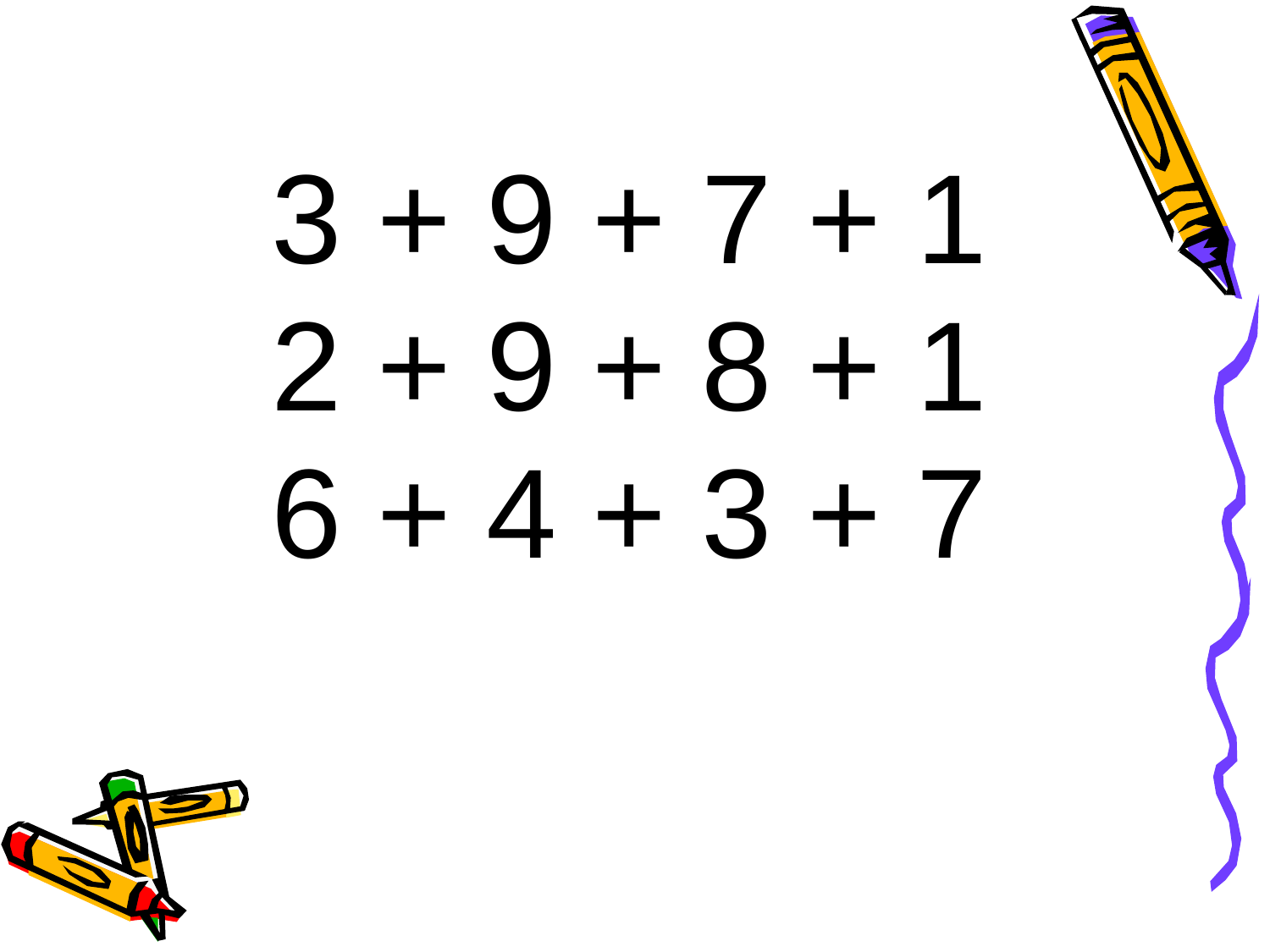

3 + 9 + 7 + 1
2 + 9 + 8 + 1
6 + 4 + 3 + 7